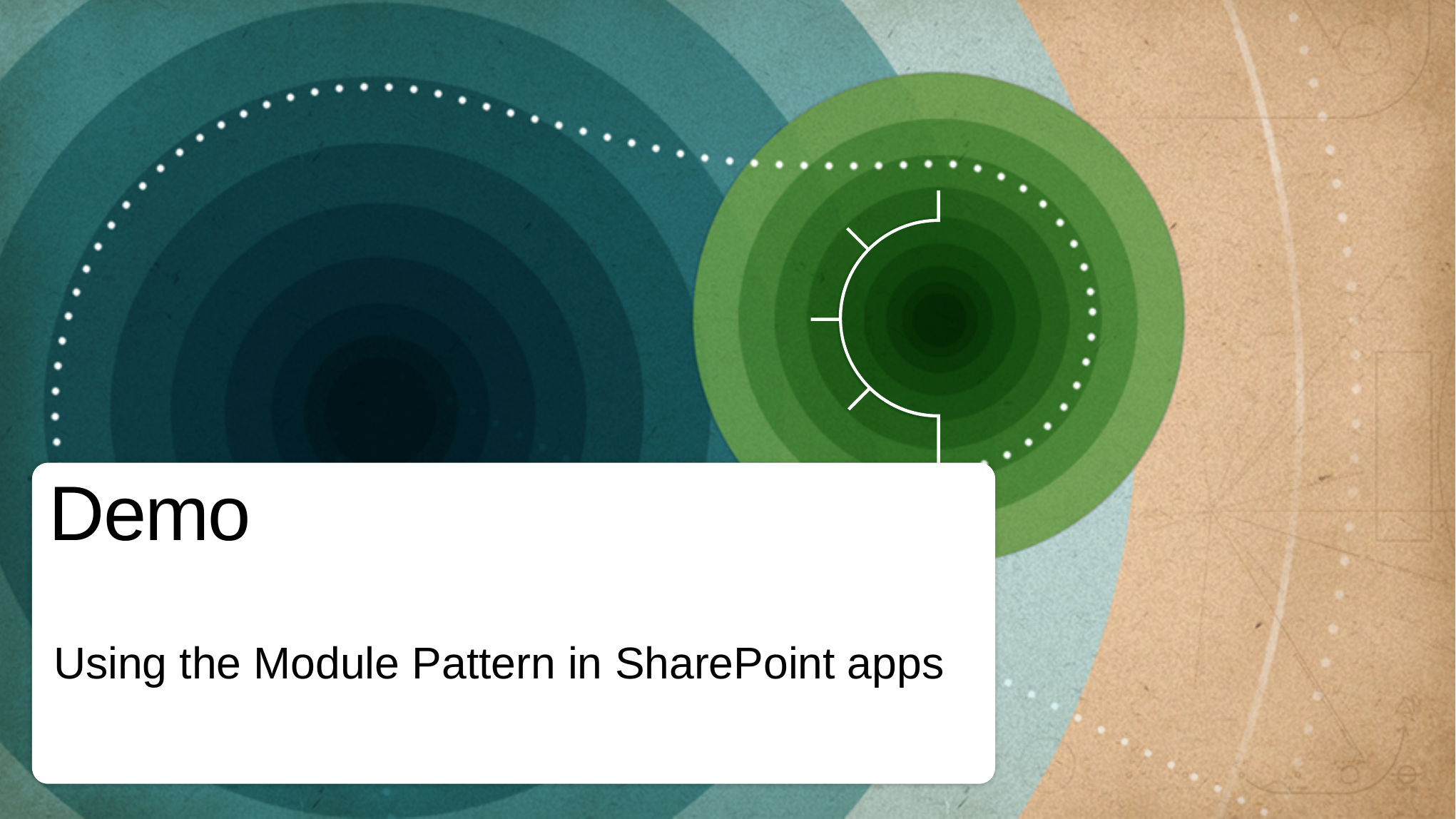

# Demo
Using the Module Pattern in SharePoint apps